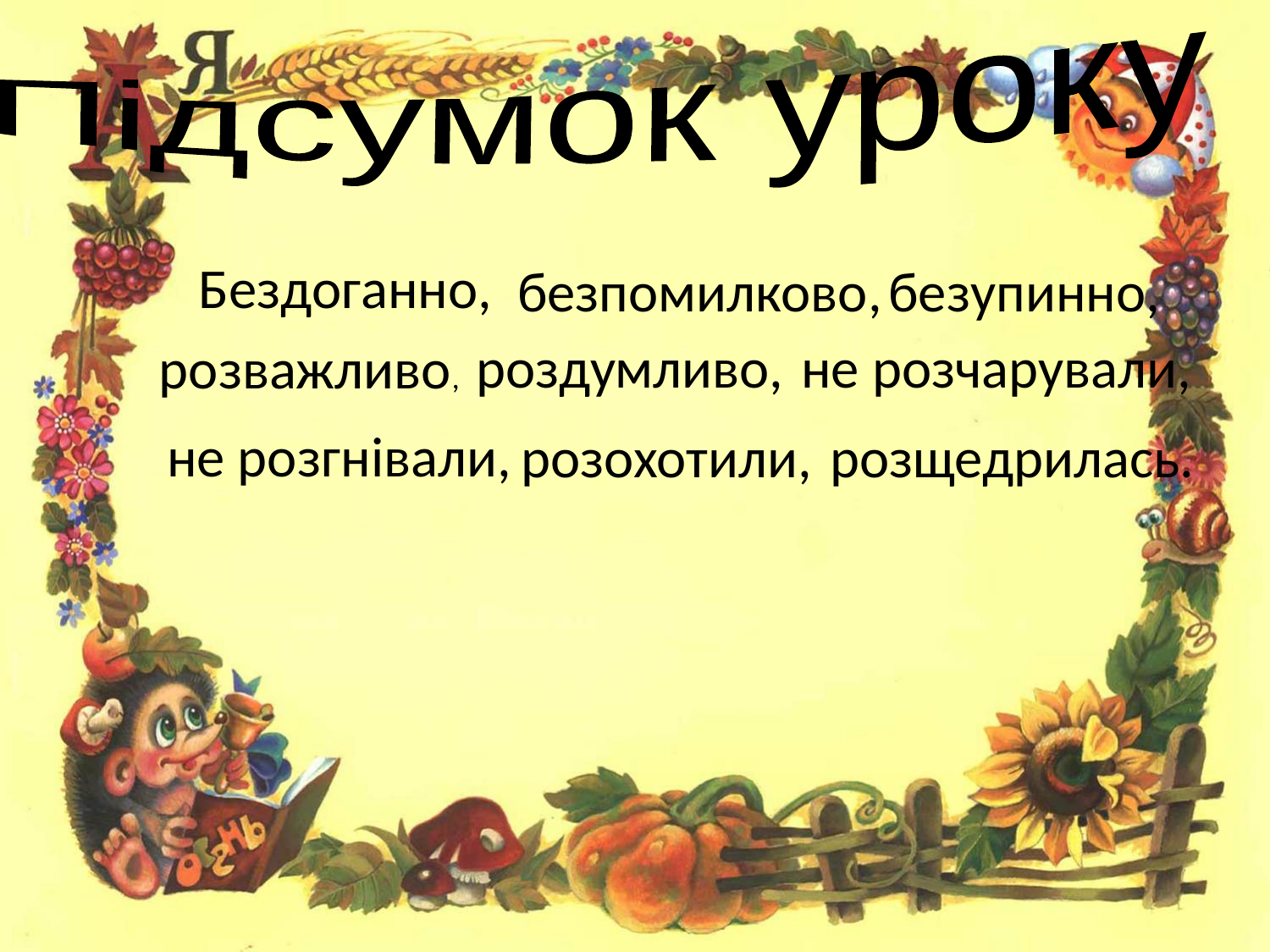

Підсумок уроку
Бездоганно,
безупинно,
безпомилково,
роздумливо,
не розчарували,
розважливо,
не розгнівали,
розохотили,
розщедрилась.